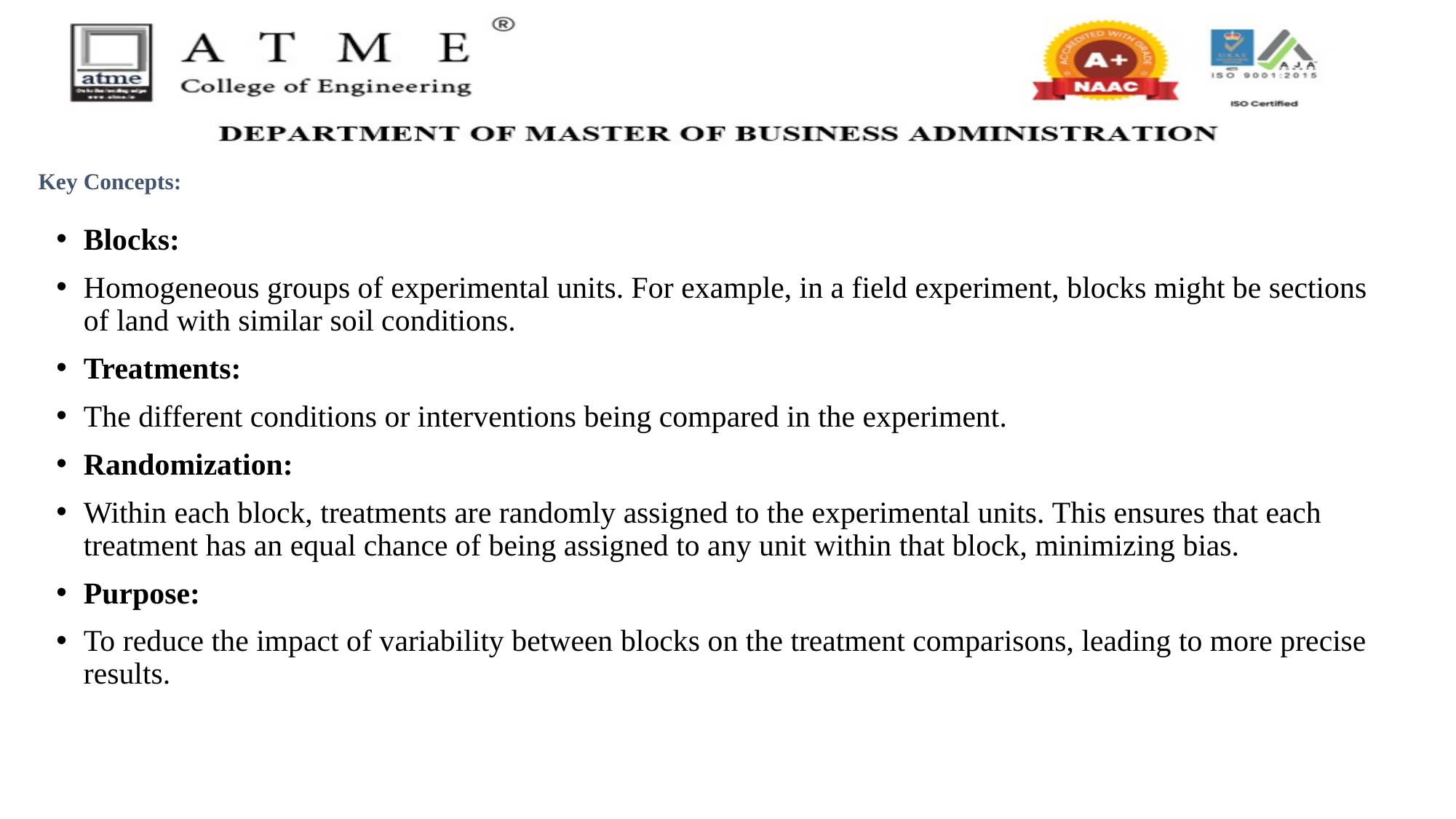

# Key Concepts:
Blocks:
Homogeneous groups of experimental units. For example, in a field experiment, blocks might be sections of land with similar soil conditions.
Treatments:
The different conditions or interventions being compared in the experiment.
Randomization:
Within each block, treatments are randomly assigned to the experimental units. This ensures that each treatment has an equal chance of being assigned to any unit within that block, minimizing bias.
Purpose:
To reduce the impact of variability between blocks on the treatment comparisons, leading to more precise results.